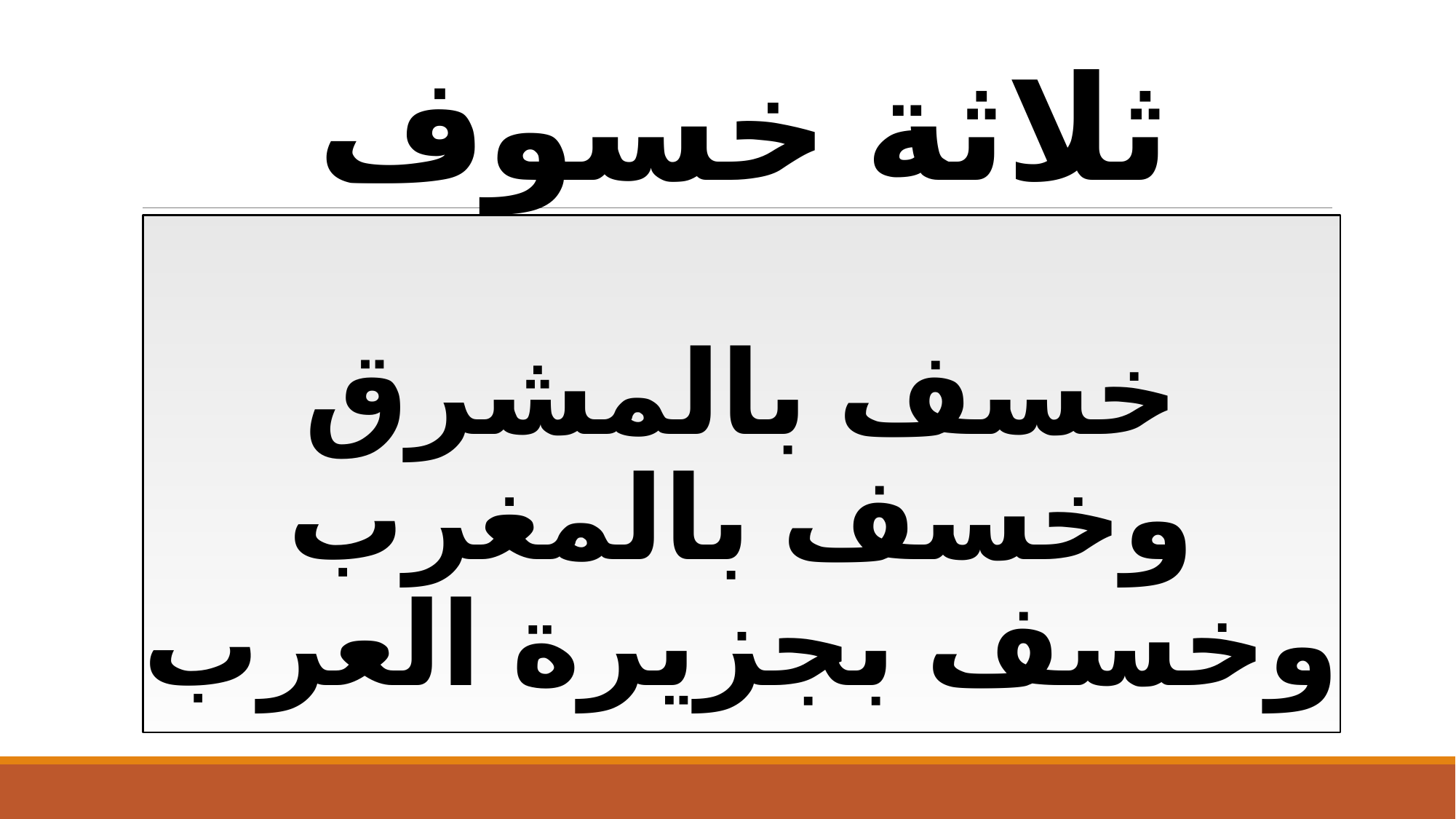

# ثلاثة خسوف

خسف بالمشرق وخسف بالمغرب وخسف بجزيرة العرب